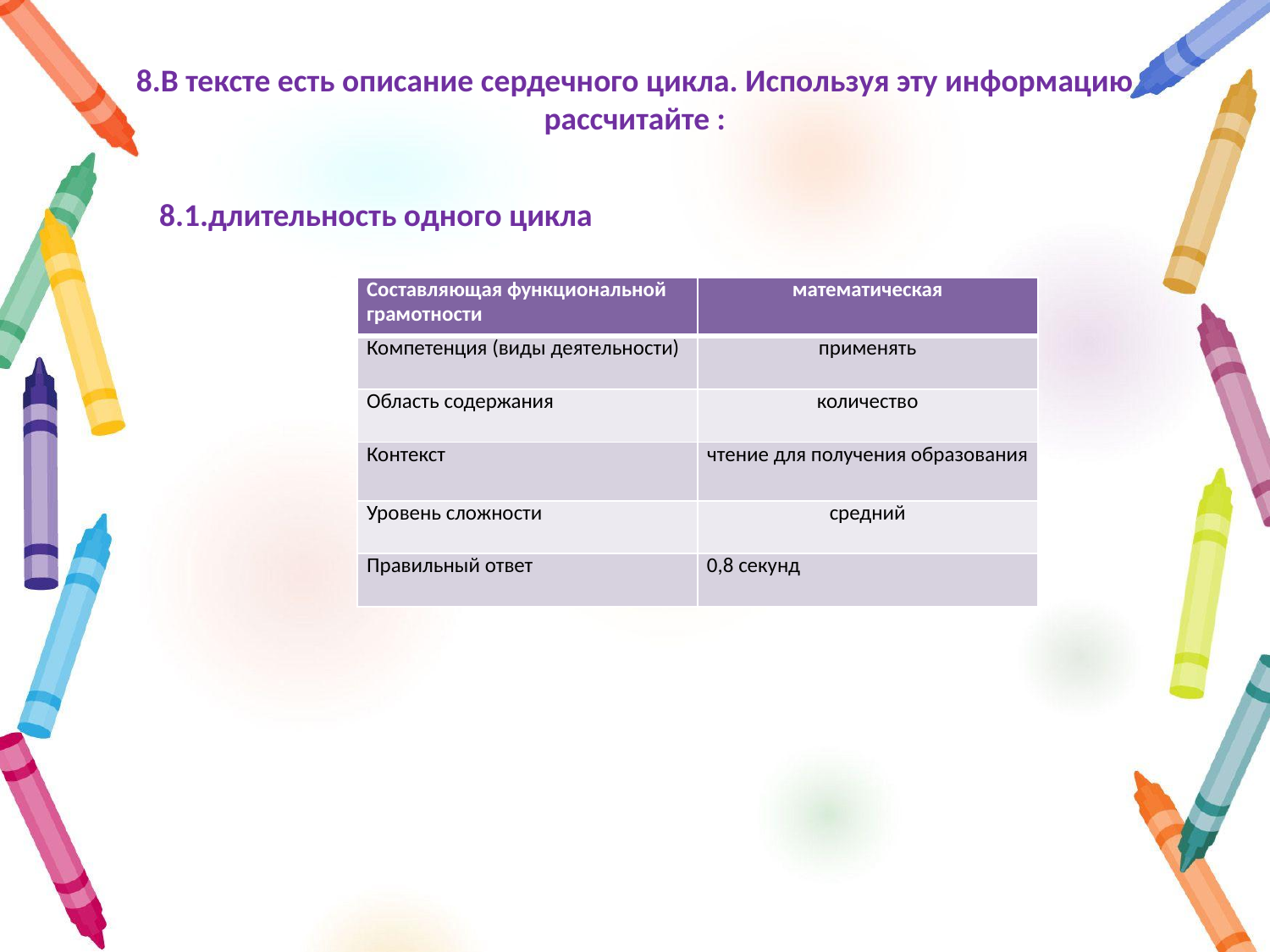

# 8.В тексте есть описание сердечного цикла. Используя эту информацию рассчитайте :
8.1.длительность одного цикла
| Составляющая функциональной грамотности | математическая |
| --- | --- |
| Компетенция (виды деятельности) | применять |
| Область содержания | количество |
| Контекст | чтение для получения образования |
| Уровень сложности | средний |
| Правильный ответ | 0,8 секунд |